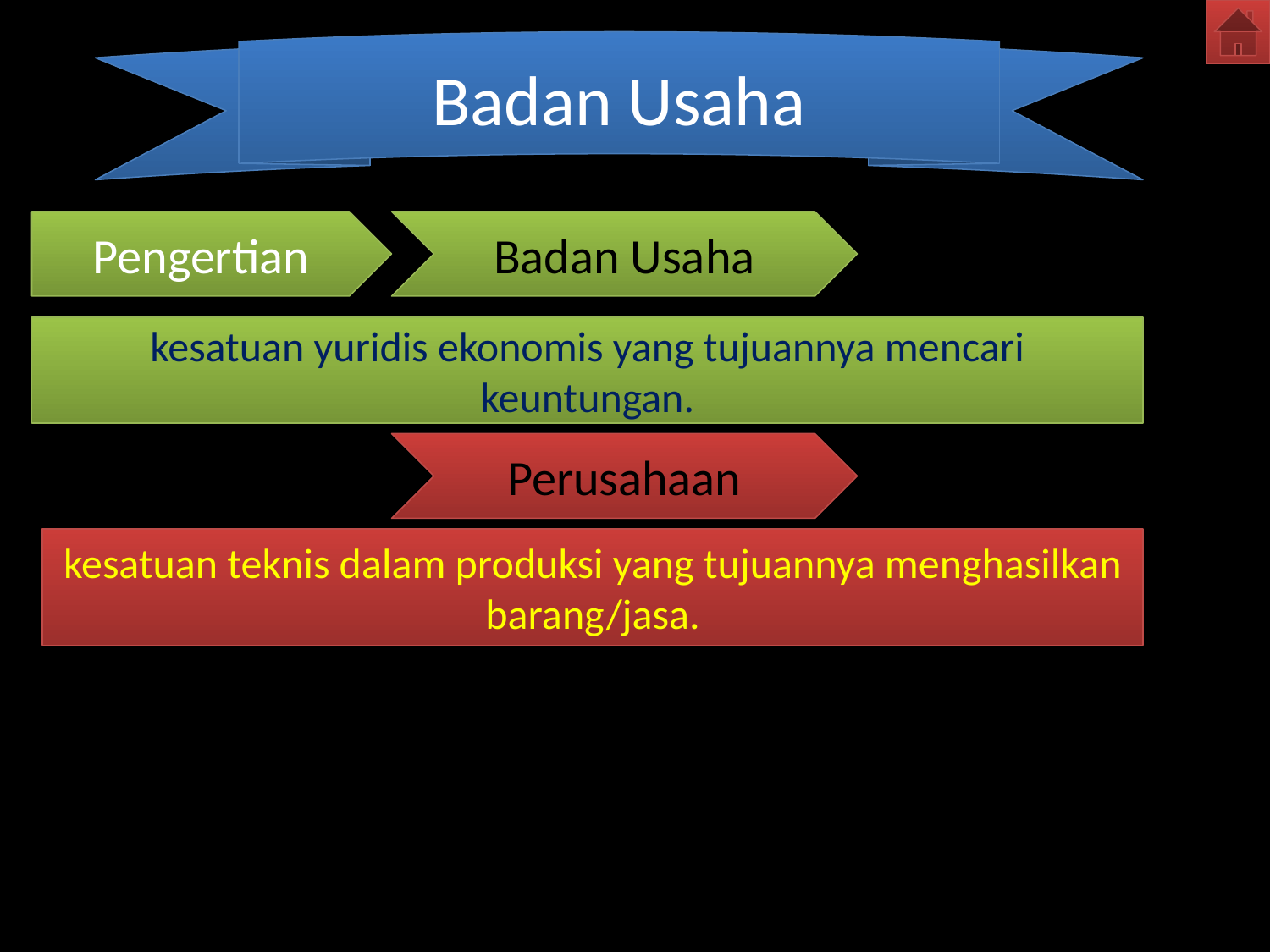

Badan Usaha
Pengertian
Badan Usaha
kesatuan yuridis ekonomis yang tujuannya mencari keuntungan.
Perusahaan
kesatuan teknis dalam produksi yang tujuannya menghasilkan barang/jasa.